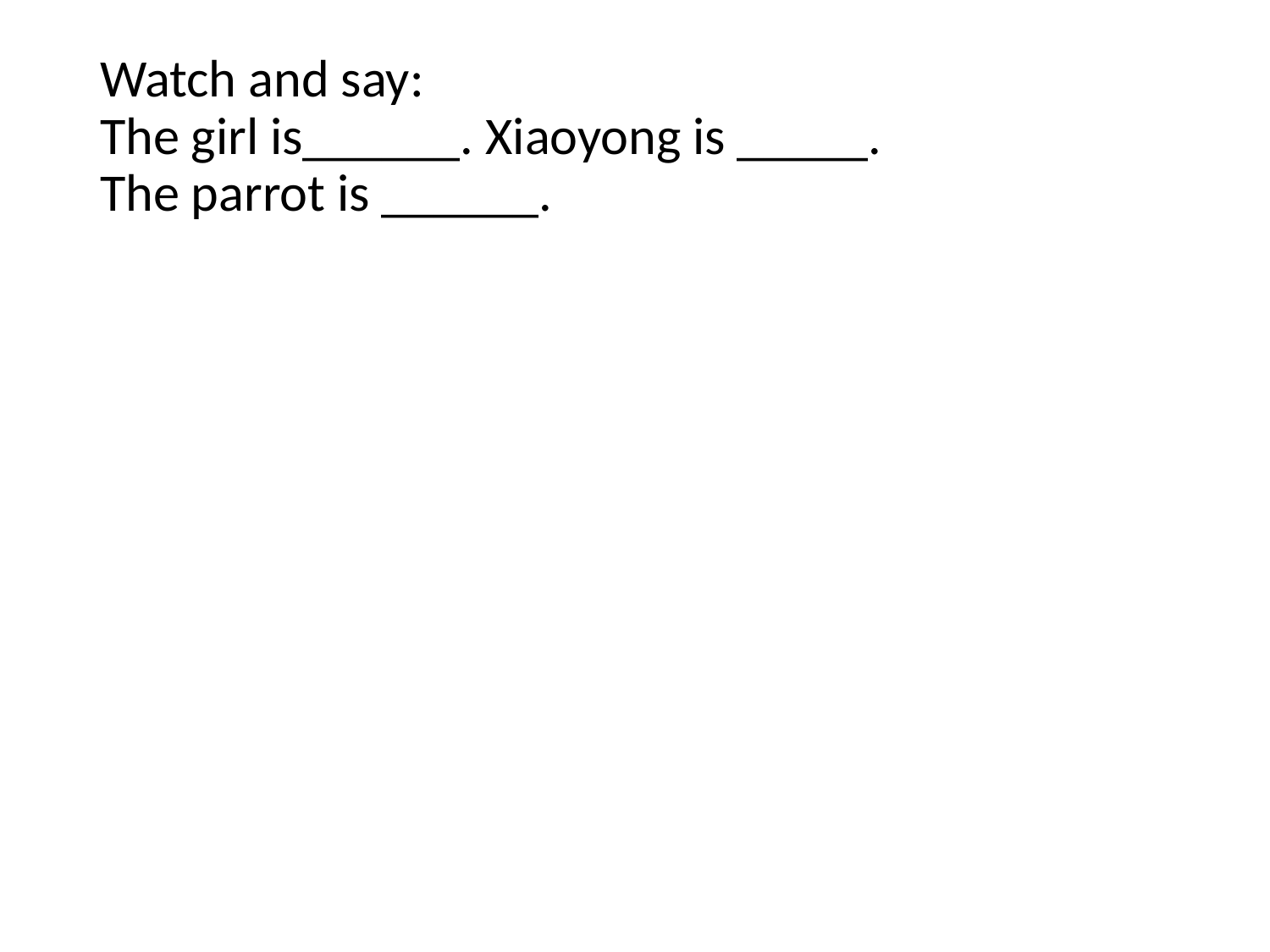

# Watch and say: The girl is______. Xiaoyong is _____. The parrot is ______.